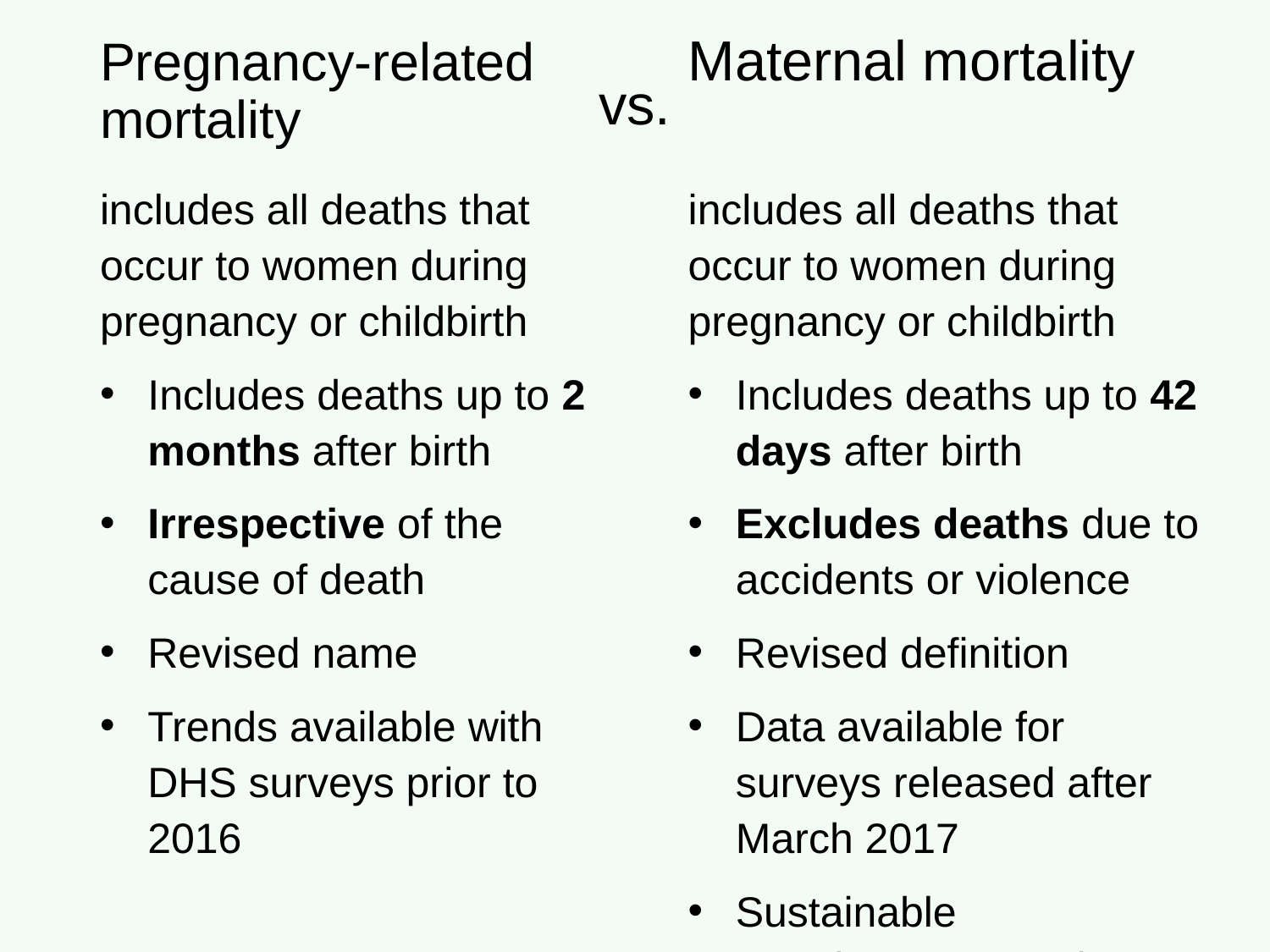

# Pregnancy-related mortality
Maternal mortality
vs.
includes all deaths that occur to women during pregnancy or childbirth
Includes deaths up to 42 days after birth
Excludes deaths due to accidents or violence
Revised definition
Data available for surveys released after March 2017
Sustainable Development Goal Indicator 3.1.1
includes all deaths that occur to women during pregnancy or childbirth
Includes deaths up to 2 months after birth
Irrespective of the cause of death
Revised name
Trends available with DHS surveys prior to 2016